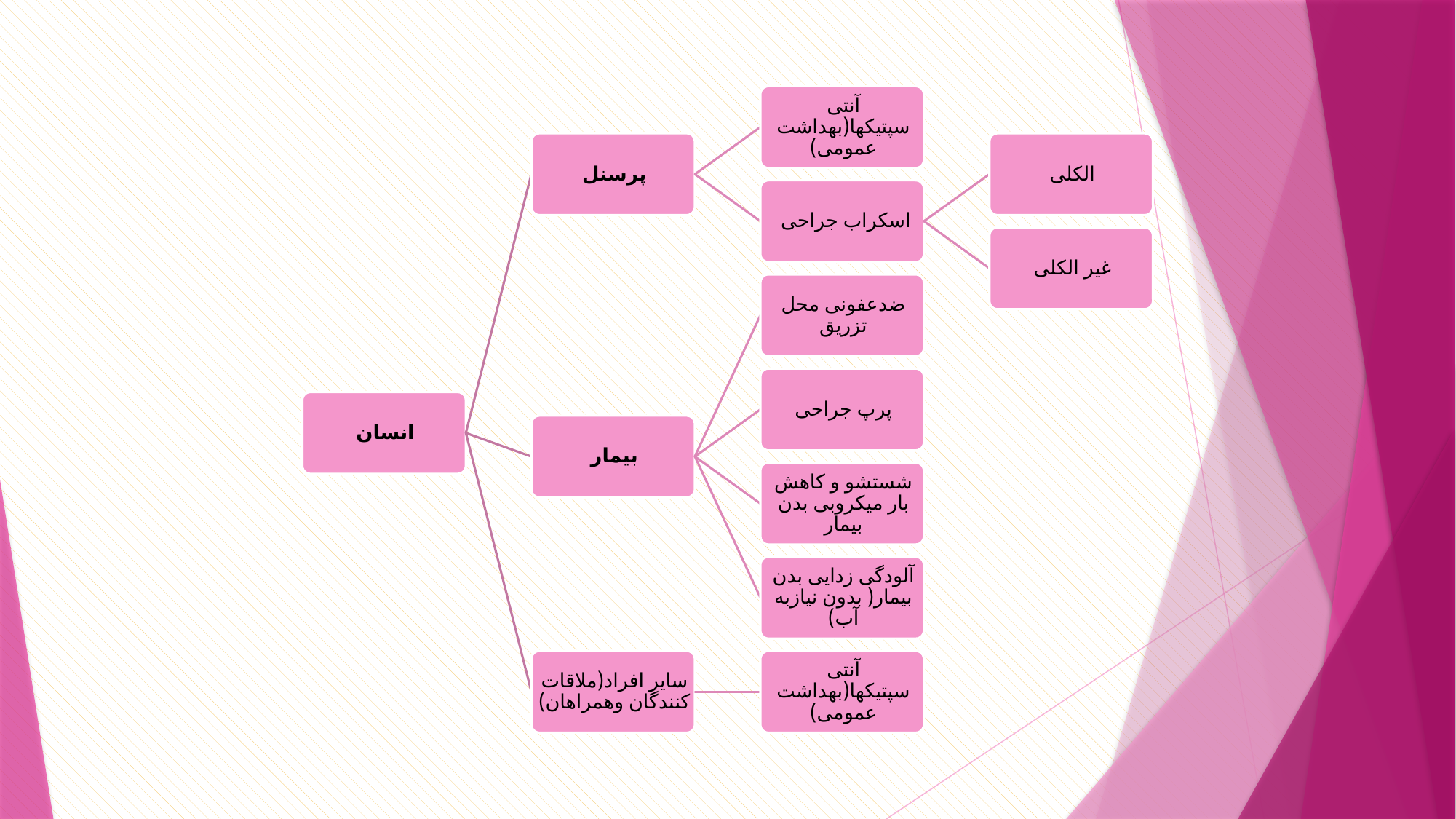

انسان

پرسنل

آنتی سپتیکها(بهداشت عمومی)

اسکراب جراحی

الکلی

غیر الکلی

بیمار

ضدعفونی محل تزریق

پرپ جراحی

شستشو و کاهش بار میکروبی بدن بیمار

آلودگی زدایی بدن بیمار( بدون نیازبه آب)

سایر افراد(ملاقات کنندگان وهمراهان)

آنتی سپتیکها(بهداشت عمومی)